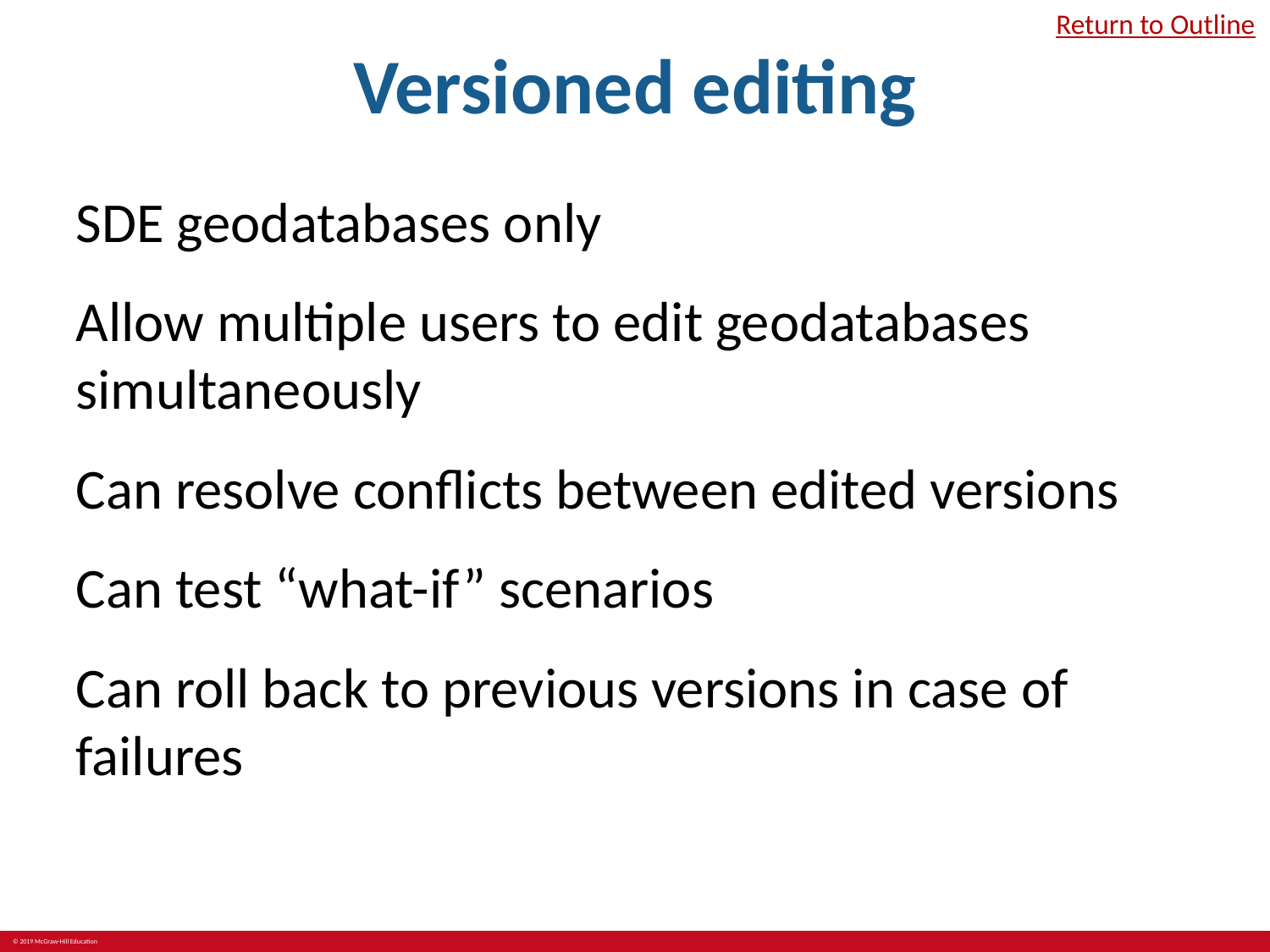

# Versioned editing
Return to Outline
SDE geodatabases only
Allow multiple users to edit geodatabases simultaneously
Can resolve conflicts between edited versions
Can test “what-if” scenarios
Can roll back to previous versions in case of failures